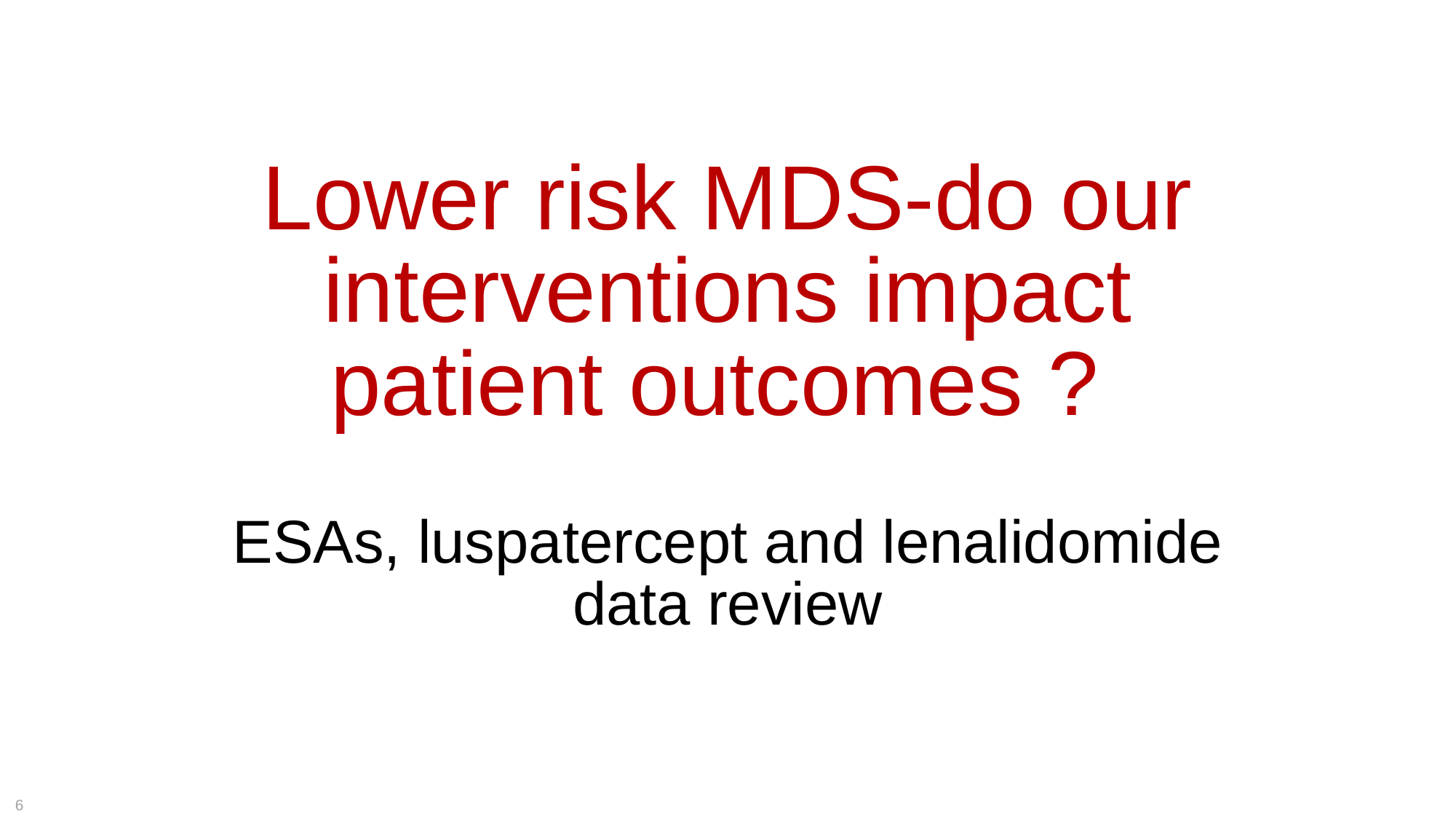

# Lower risk MDS-do our interventions impact patient outcomes ?
ESAs, luspatercept and lenalidomide data review
6